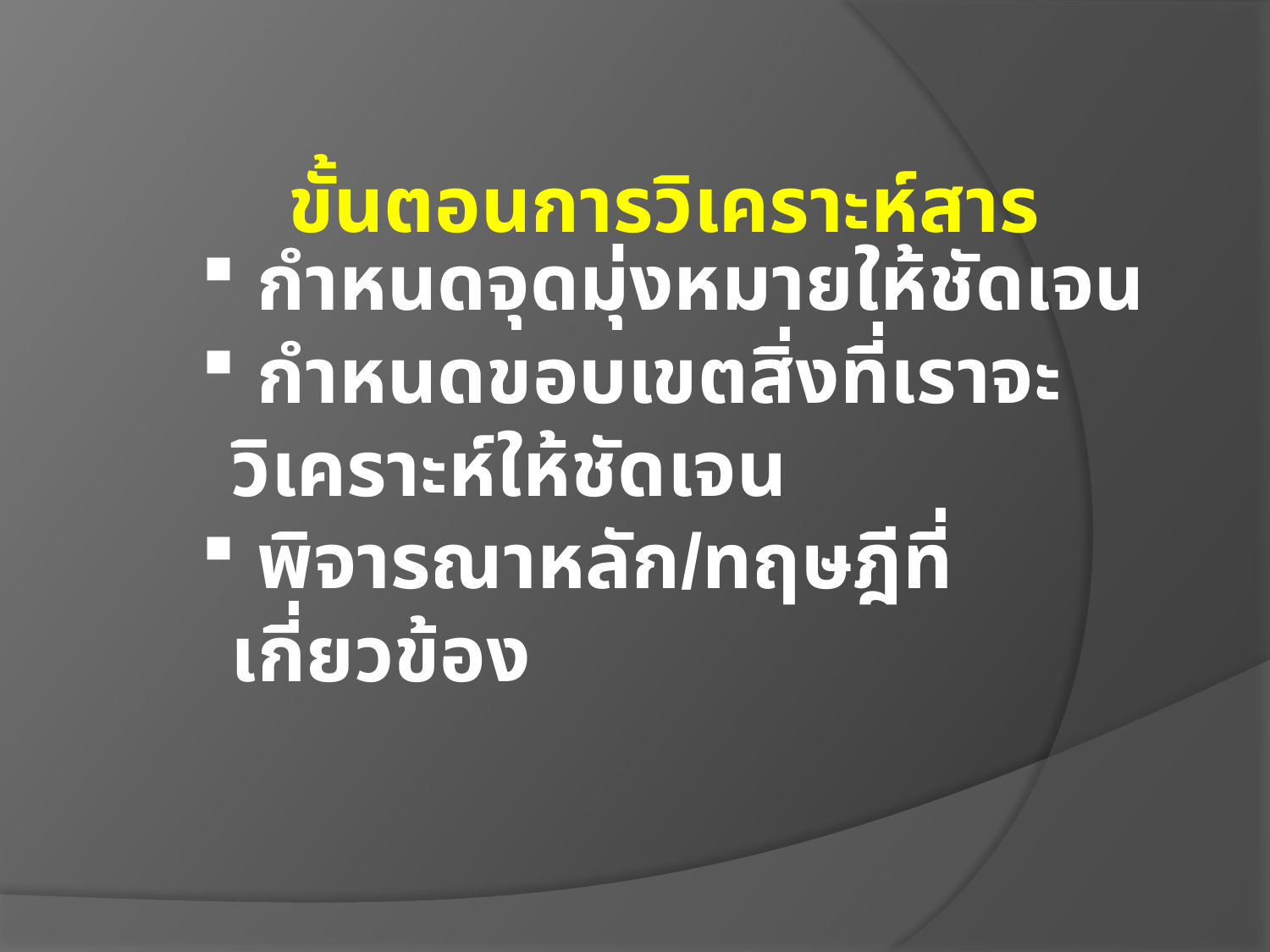

ขั้นตอนการวิเคราะห์สาร
 กำหนดจุดมุ่งหมายให้ชัดเจน
 กำหนดขอบเขตสิ่งที่เราจะวิเคราะห์ให้ชัดเจน
 พิจารณาหลัก/ทฤษฎีที่เกี่ยวข้อง